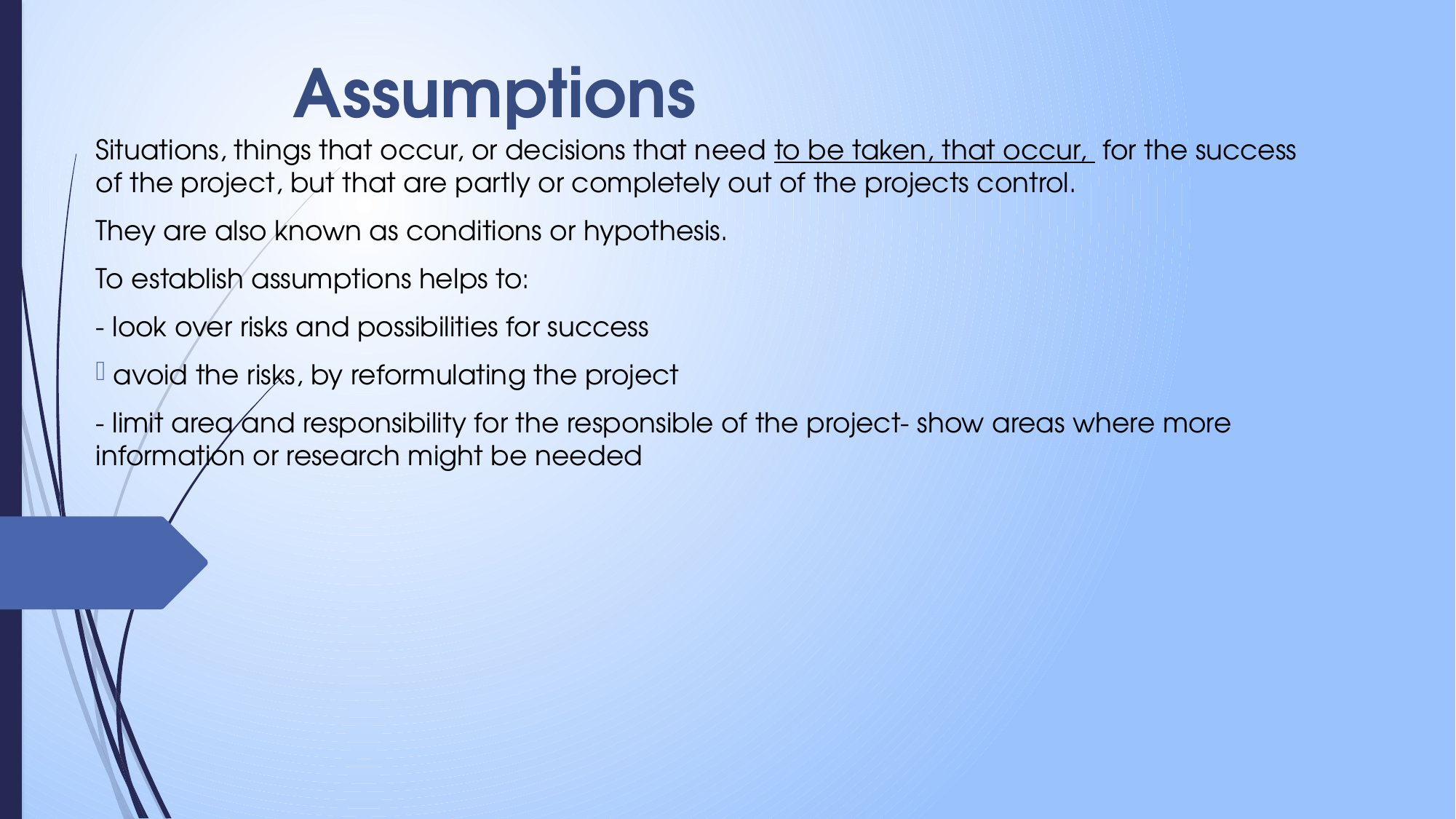

# Assumptions
Situations, things that occur, or decisions that need to be taken, that occur,  for the success of the project, but that are partly or completely out of the projects control.
They are also known as conditions or hypothesis.
To establish assumptions helps to:
- look over risks and possibilities for success
 avoid the risks, by reformulating the project
- limit area and responsibility for the responsible of the project- show areas where more information or research might be needed